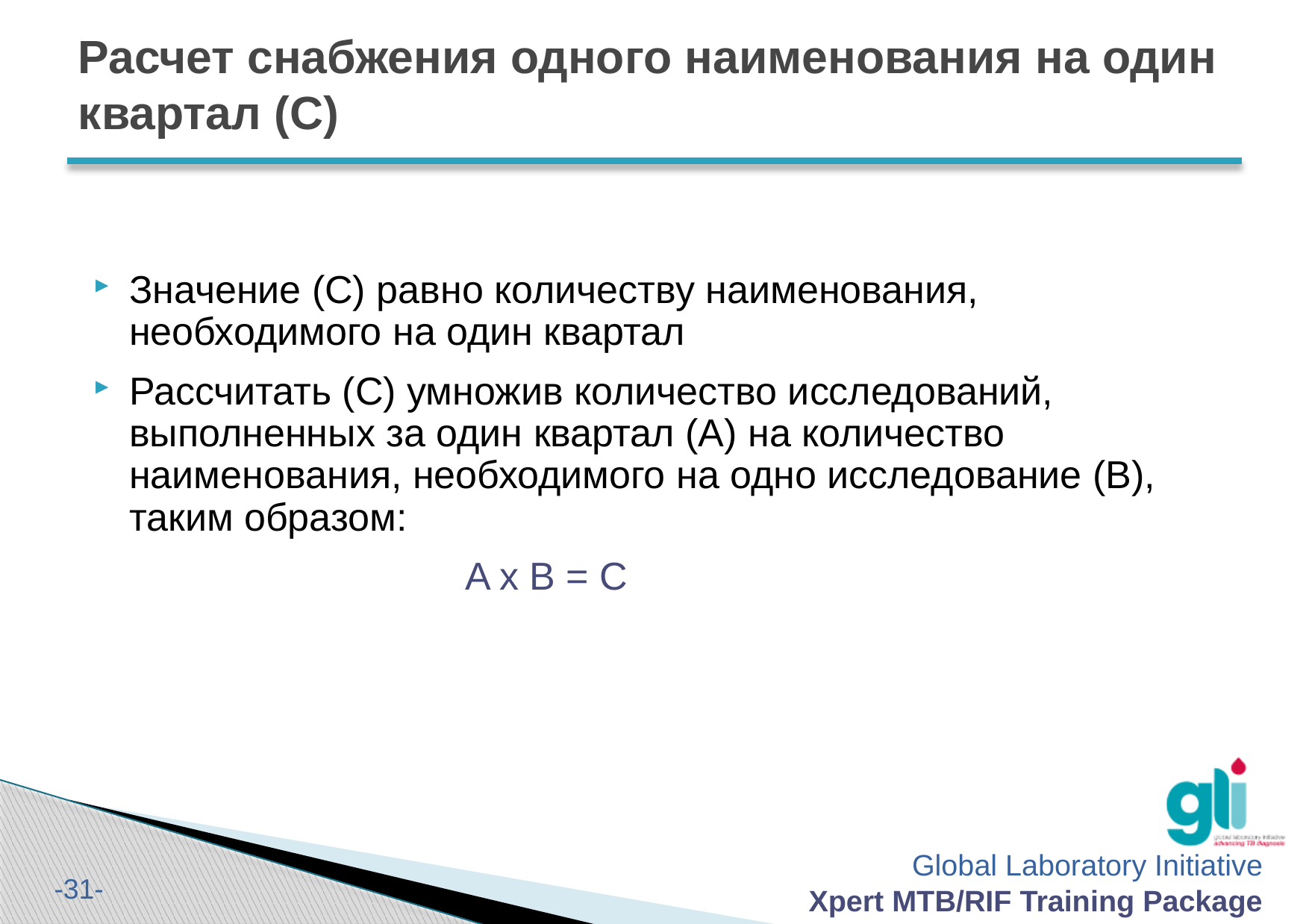

# Расчет снабжения одного наименования на один квартал (C)

Значение (C) равно количеству наименования, необходимого на один квартал
Рассчитать (C) умножив количество исследований, выполненных за один квартал (A) на количество наименования, необходимого на одно исследование (B), таким образом:
				A x B = C